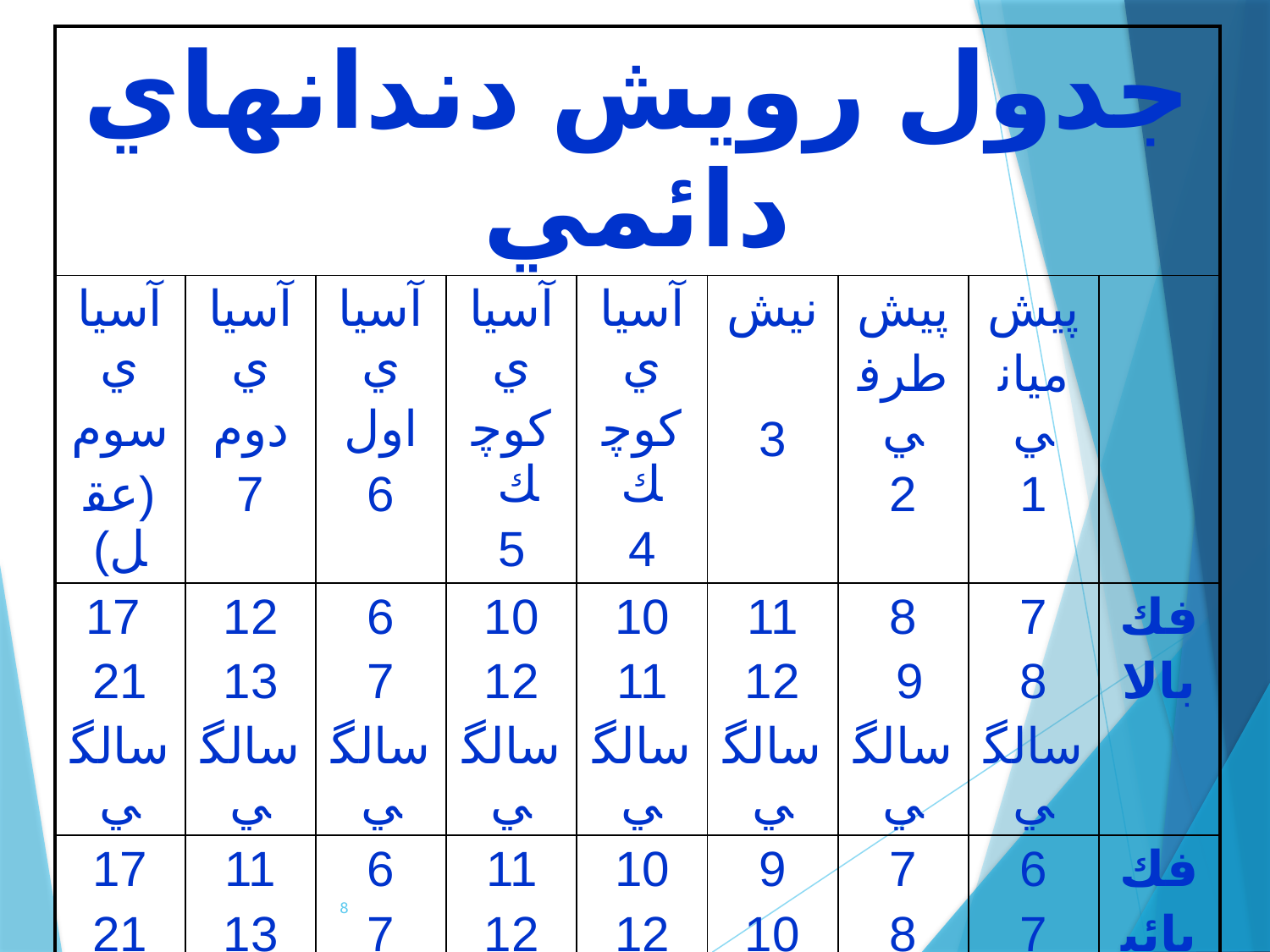

| جدول رويش دندانهاي دائمي |  |  |  |  |  |  |  |  |
| --- | --- | --- | --- | --- | --- | --- | --- | --- |
| آسياي سوم (عقل) | آسياي دوم 7 | آسياي اول 6 | آسياي كوچك 5 | آسياي كوچك 4 | نيش 3 | پيش طرفي 2 | پيش مياني 1 |  |
| 17 21 سالگي | 12 13 سالگي | 6 7 سالگي | 10 12 سالگي | 10 11 سالگي | 11 12 سالگي | 8 9 سالگي | 7 8 سالگي | فك بالا |
| 17 21 سالگي | 11 13 سالگي | 6 7 سالگي | 11 12 سالگي | 10 12 سالگي | 9 10 سالگي | 7 8 سالگي | 6 7 سالگي | فك پائين |
8